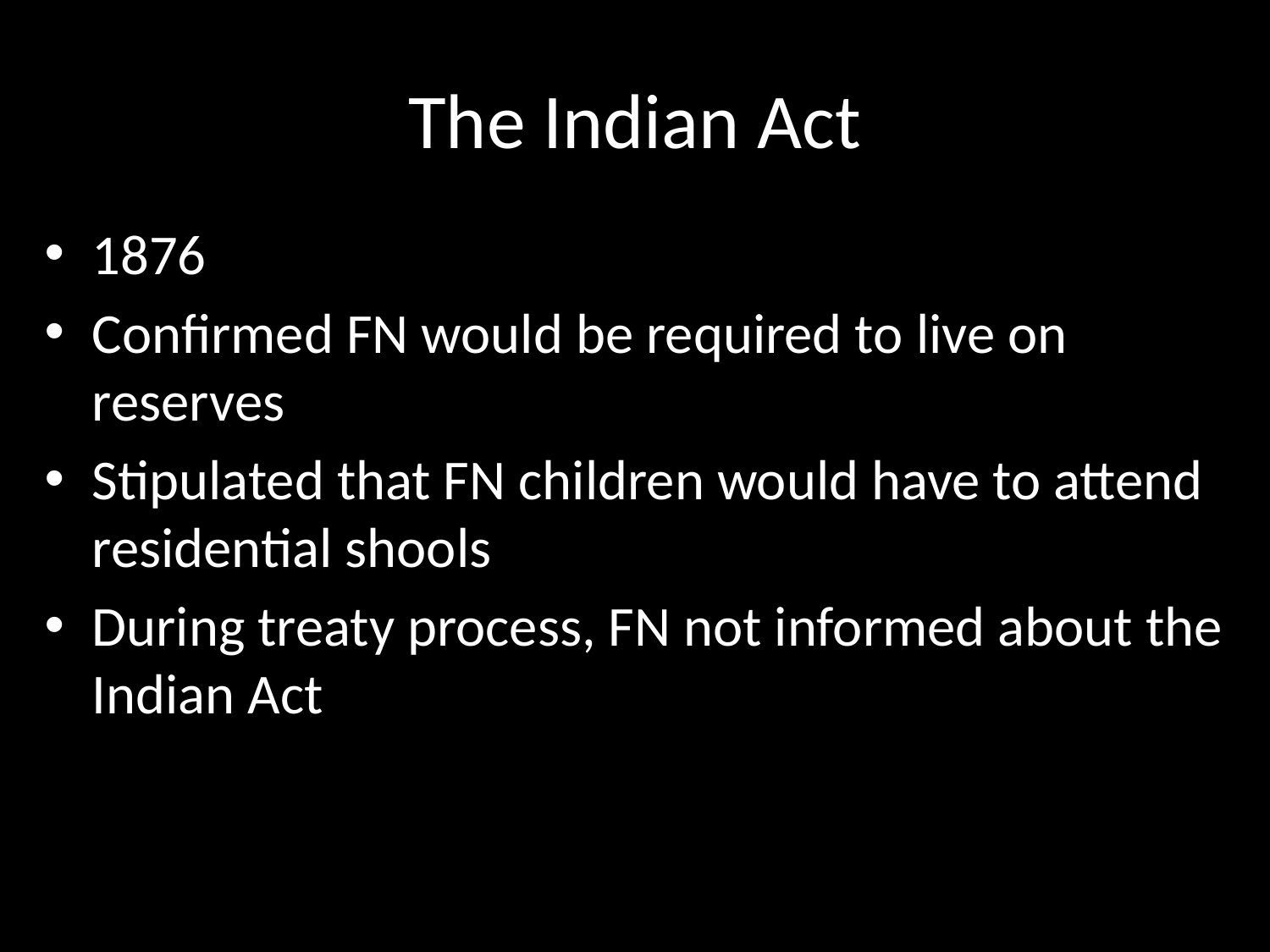

# The Indian Act
1876
Confirmed FN would be required to live on reserves
Stipulated that FN children would have to attend residential shools
During treaty process, FN not informed about the Indian Act